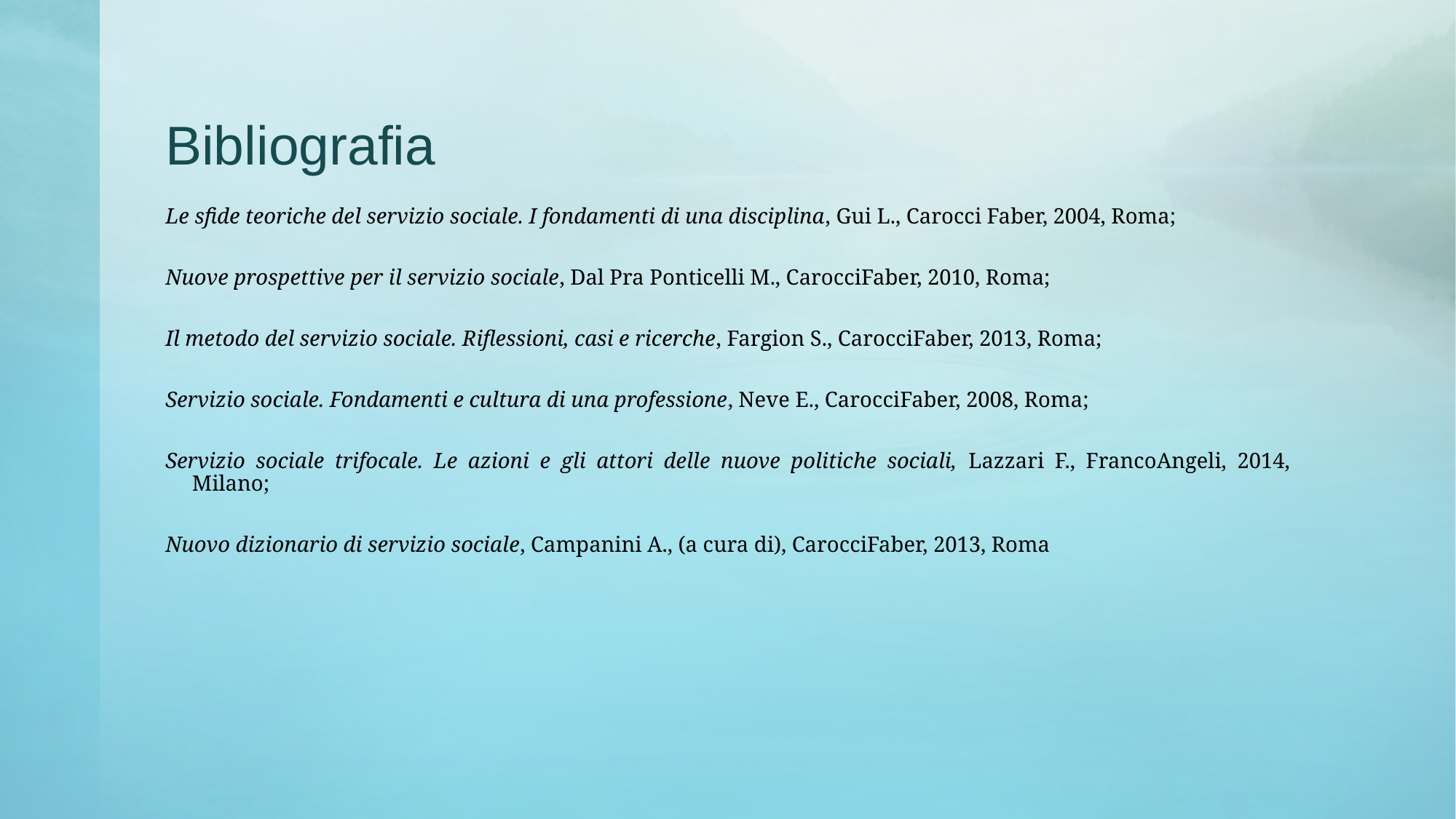

# Bibliografia
Le sfide teoriche del servizio sociale. I fondamenti di una disciplina, Gui L., Carocci Faber, 2004, Roma;

Nuove prospettive per il servizio sociale, Dal Pra Ponticelli M., CarocciFaber, 2010, Roma;

Il metodo del servizio sociale. Riflessioni, casi e ricerche, Fargion S., CarocciFaber, 2013, Roma;

Servizio sociale. Fondamenti e cultura di una professione, Neve E., CarocciFaber, 2008, Roma;

Servizio sociale trifocale. Le azioni e gli attori delle nuove politiche sociali, Lazzari F., FrancoAngeli, 2014, Milano;

Nuovo dizionario di servizio sociale, Campanini A., (a cura di), CarocciFaber, 2013, Roma